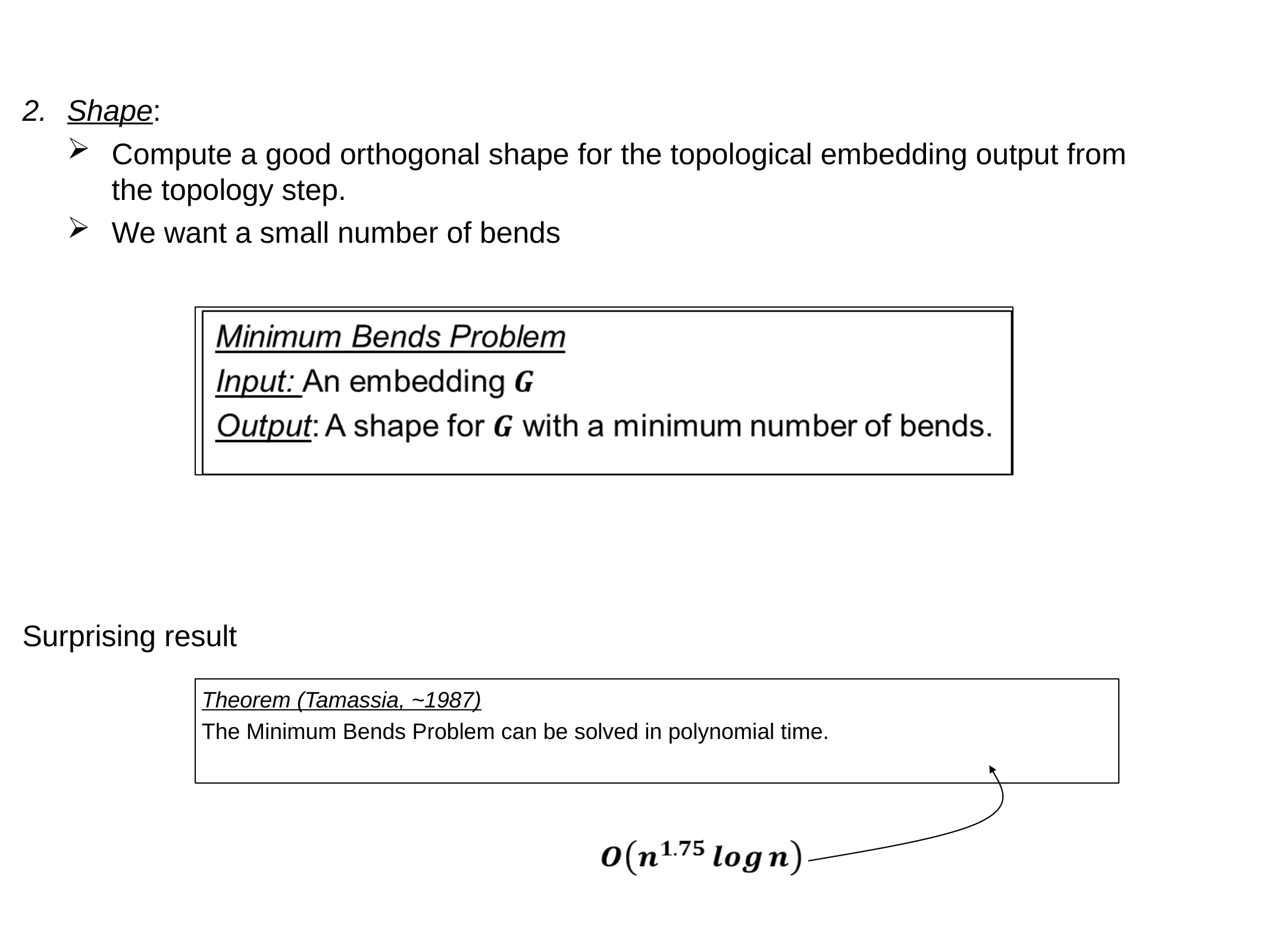

Shape:
Compute a good orthogonal shape for the topological embedding output from the topology step.
We want a small number of bends

Surprising result
Theorem (Tamassia, ~1987)
The Minimum Bends Problem can be solved in polynomial time.

60